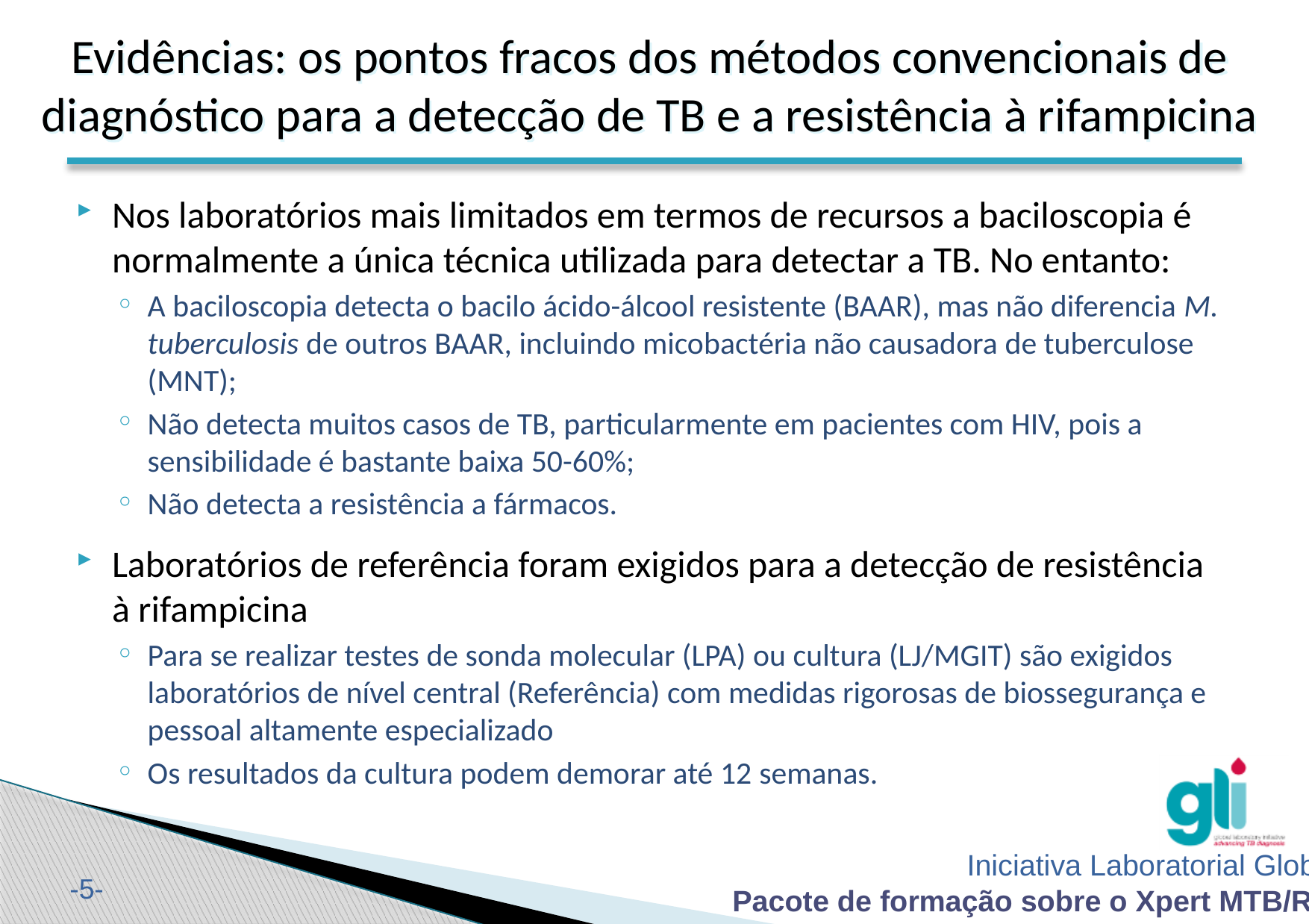

Evidências: os pontos fracos dos métodos convencionais de diagnóstico para a detecção de TB e a resistência à rifampicina
#
Nos laboratórios mais limitados em termos de recursos a baciloscopia é normalmente a única técnica utilizada para detectar a TB. No entanto:
A baciloscopia detecta o bacilo ácido-álcool resistente (BAAR), mas não diferencia M. tuberculosis de outros BAAR, incluindo micobactéria não causadora de tuberculose (MNT);
Não detecta muitos casos de TB, particularmente em pacientes com HIV, pois a sensibilidade é bastante baixa 50-60%;
Não detecta a resistência a fármacos.
Laboratórios de referência foram exigidos para a detecção de resistência à rifampicina
Para se realizar testes de sonda molecular (LPA) ou cultura (LJ/MGIT) são exigidos laboratórios de nível central (Referência) com medidas rigorosas de biossegurança e pessoal altamente especializado
Os resultados da cultura podem demorar até 12 semanas.